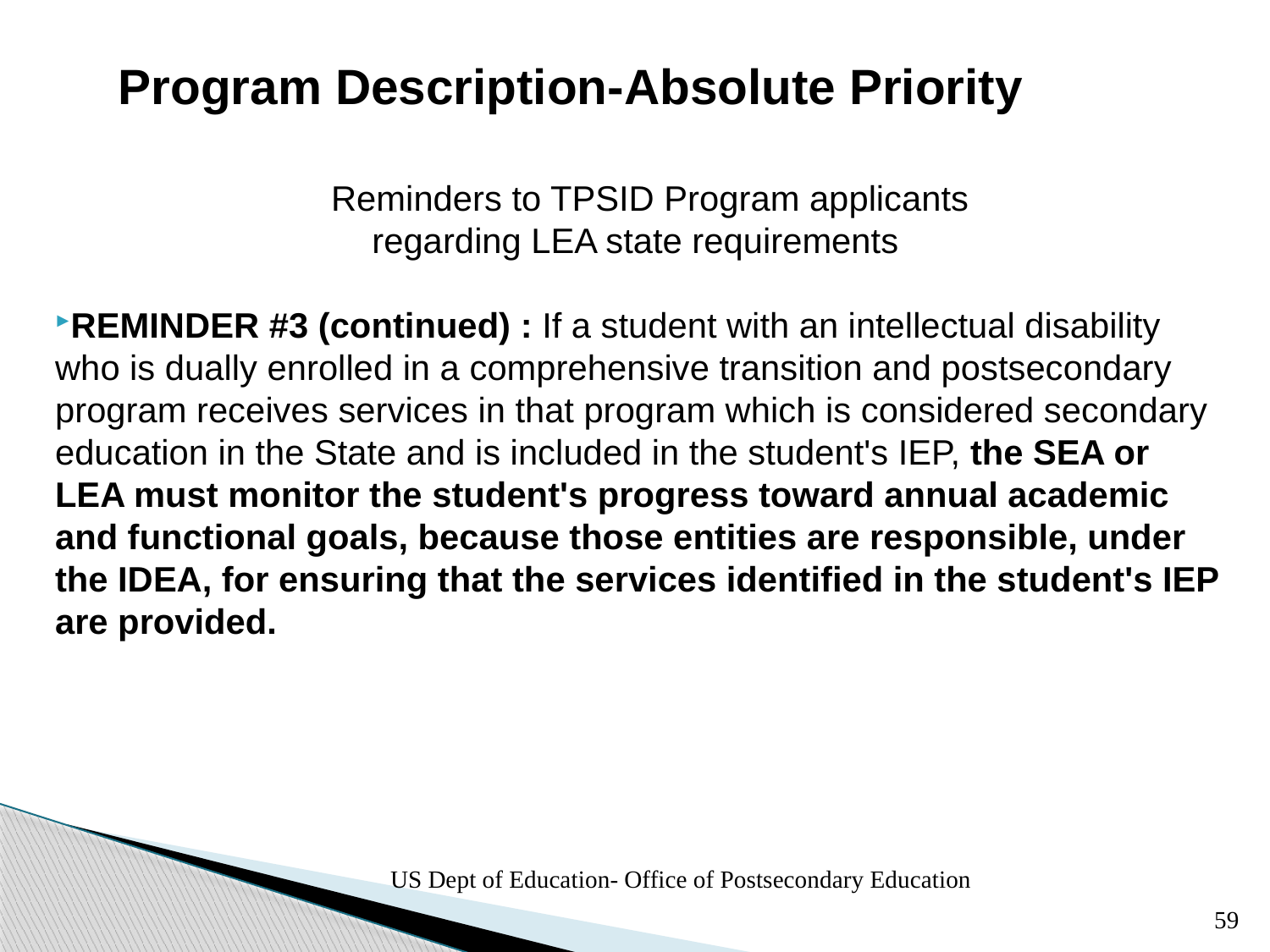

# Program Description-Absolute Priority

   Reminders to TPSID Program applicants
regarding LEA state requirements

REMINDER #3 (continued) : If a student with an intellectual disability who is dually enrolled in a comprehensive transition and postsecondary program receives services in that program which is considered secondary education in the State and is included in the student's IEP, the SEA or LEA must monitor the student's progress toward annual academic and functional goals, because those entities are responsible, under the IDEA, for ensuring that the services identified in the student's IEP are provided.

US Dept of Education- Office of Postsecondary Education
59